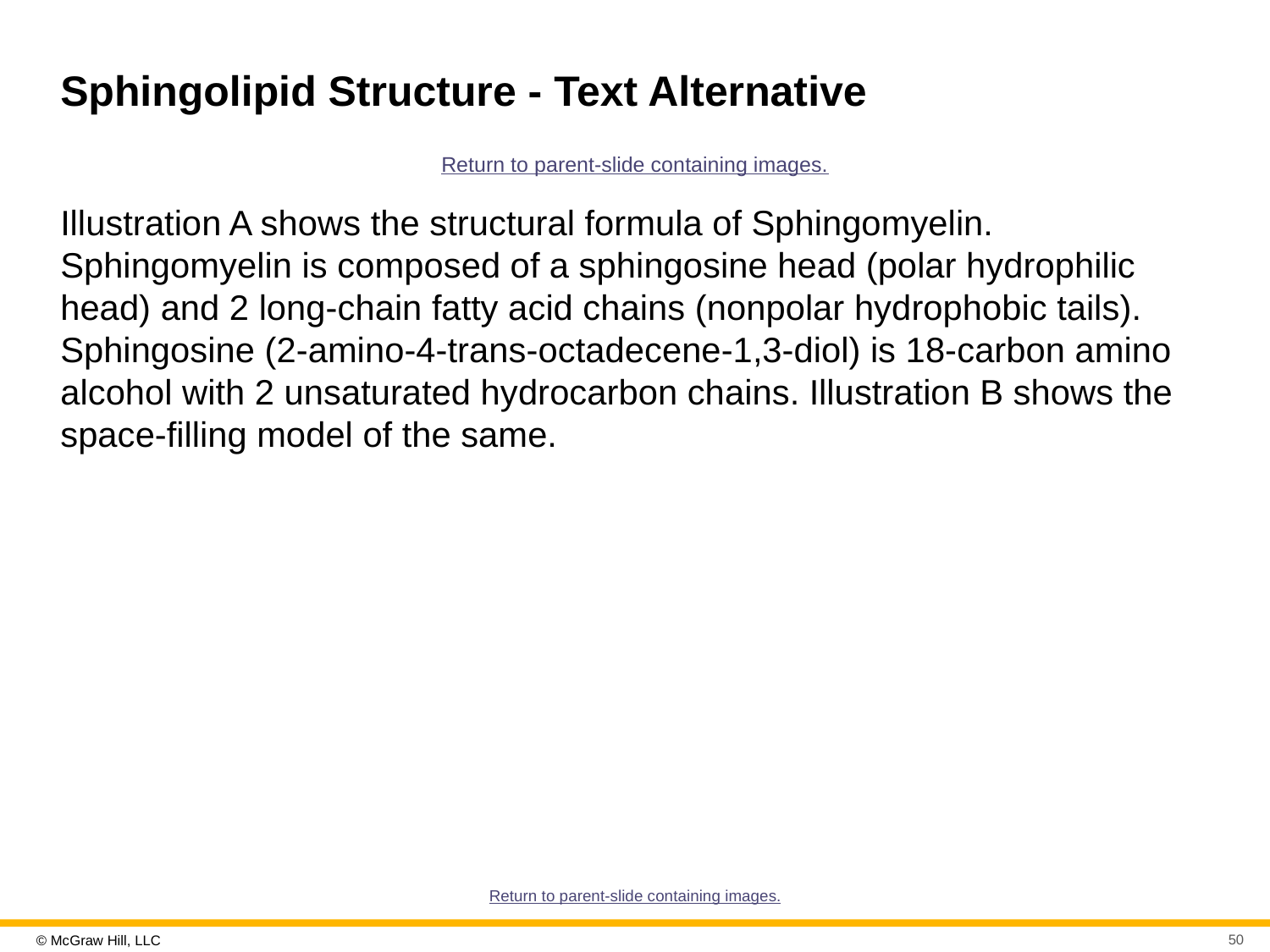

# Sphingolipid Structure - Text Alternative
Return to parent-slide containing images.
Illustration A shows the structural formula of Sphingomyelin. Sphingomyelin is composed of a sphingosine head (polar hydrophilic head) and 2 long-chain fatty acid chains (nonpolar hydrophobic tails). Sphingosine (2-amino-4-trans-octadecene-1,3-diol) is 18-carbon amino alcohol with 2 unsaturated hydrocarbon chains. Illustration B shows the space-filling model of the same.
Return to parent-slide containing images.
50